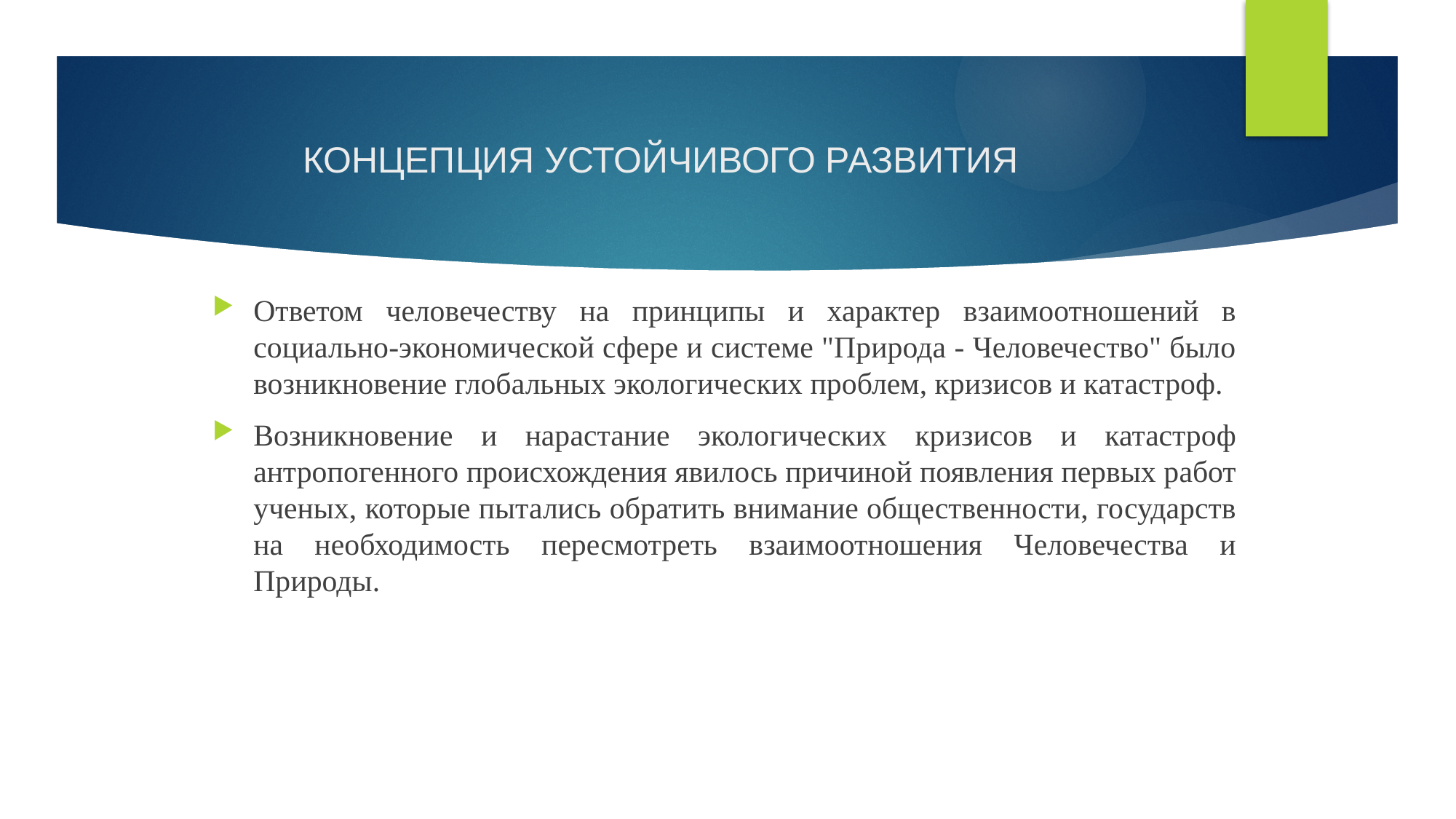

# КОНЦЕПЦИЯ УСТОЙЧИВОГО РАЗВИТИЯ
Ответом человечеству на принципы и характер взаимоотношений в социально-экономической сфере и системе "Природа - Человечество" было возникновение глобальных экологических проблем, кризисов и катастроф.
Возникновение и нарастание экологических кризисов и катастроф антропогенного происхождения явилось причиной появления первых работ ученых, которые пытались обратить внимание общественности, государств на необходимость пересмотреть взаимоотношения Человечества и Природы.